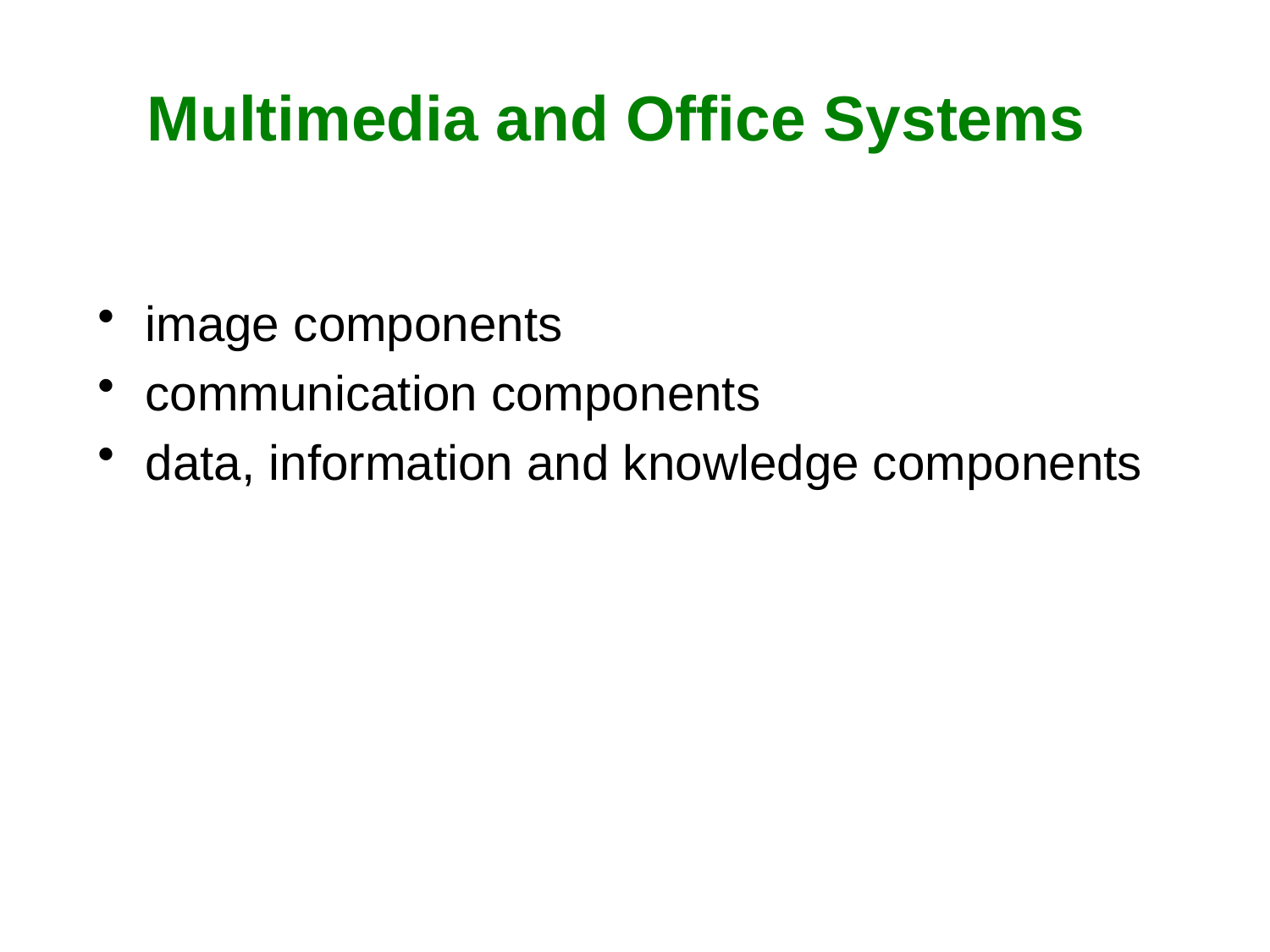

Multimedia and Office Systems
image components
communication components
data, information and knowledge components